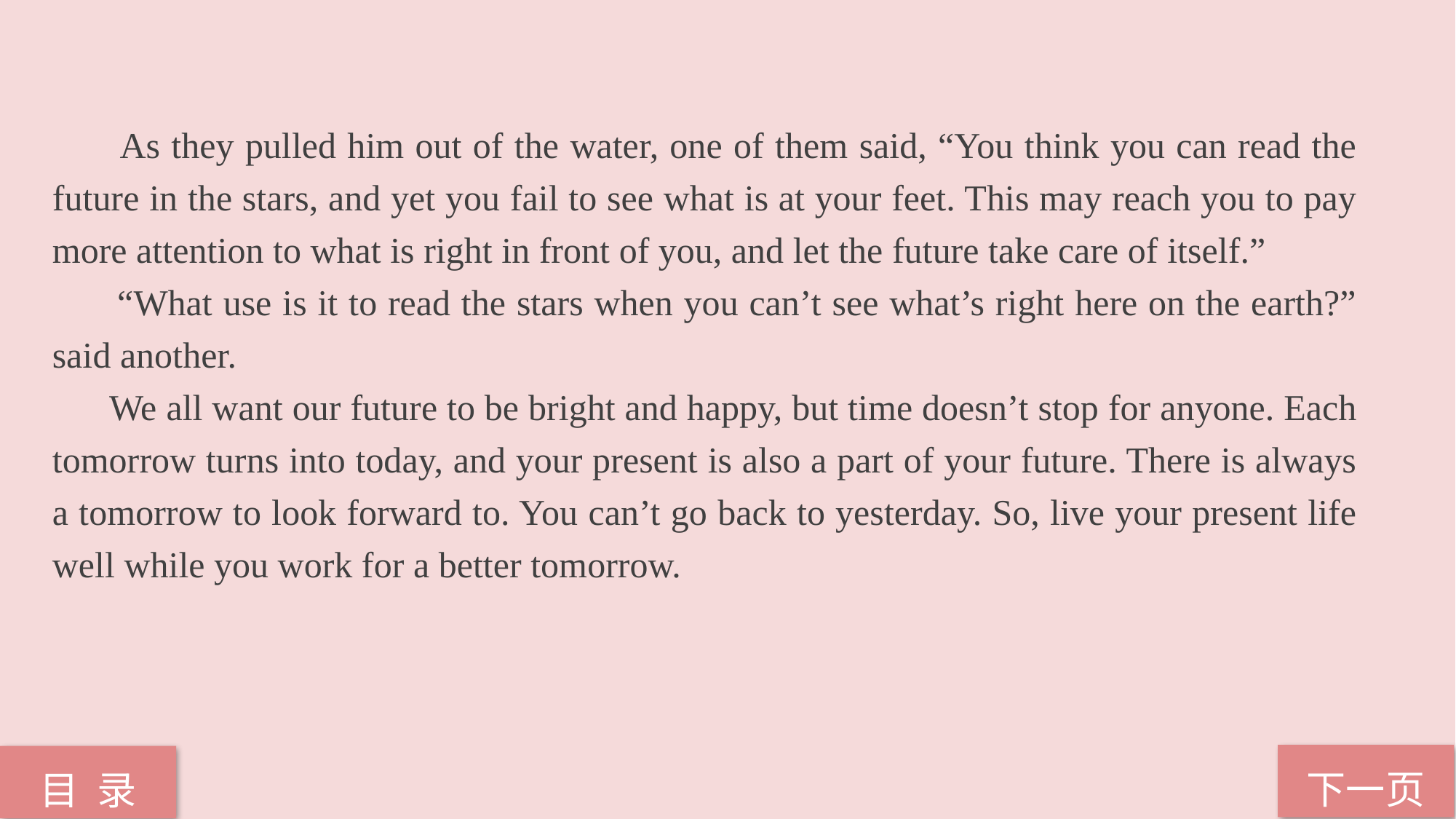

As they pulled him out of the water, one of them said, “You think you can read the future in the stars, and yet you fail to see what is at your feet. This may reach you to pay more attention to what is right in front of you, and let the future take care of itself.”
      “What use is it to read the stars when you can’t see what’s right here on the earth?” said another.
      We all want our future to be bright and happy, but time doesn’t stop for anyone. Each tomorrow turns into today, and your present is also a part of your future. There is always a tomorrow to look forward to. You can’t go back to yesterday. So, live your present life well while you work for a better tomorrow.